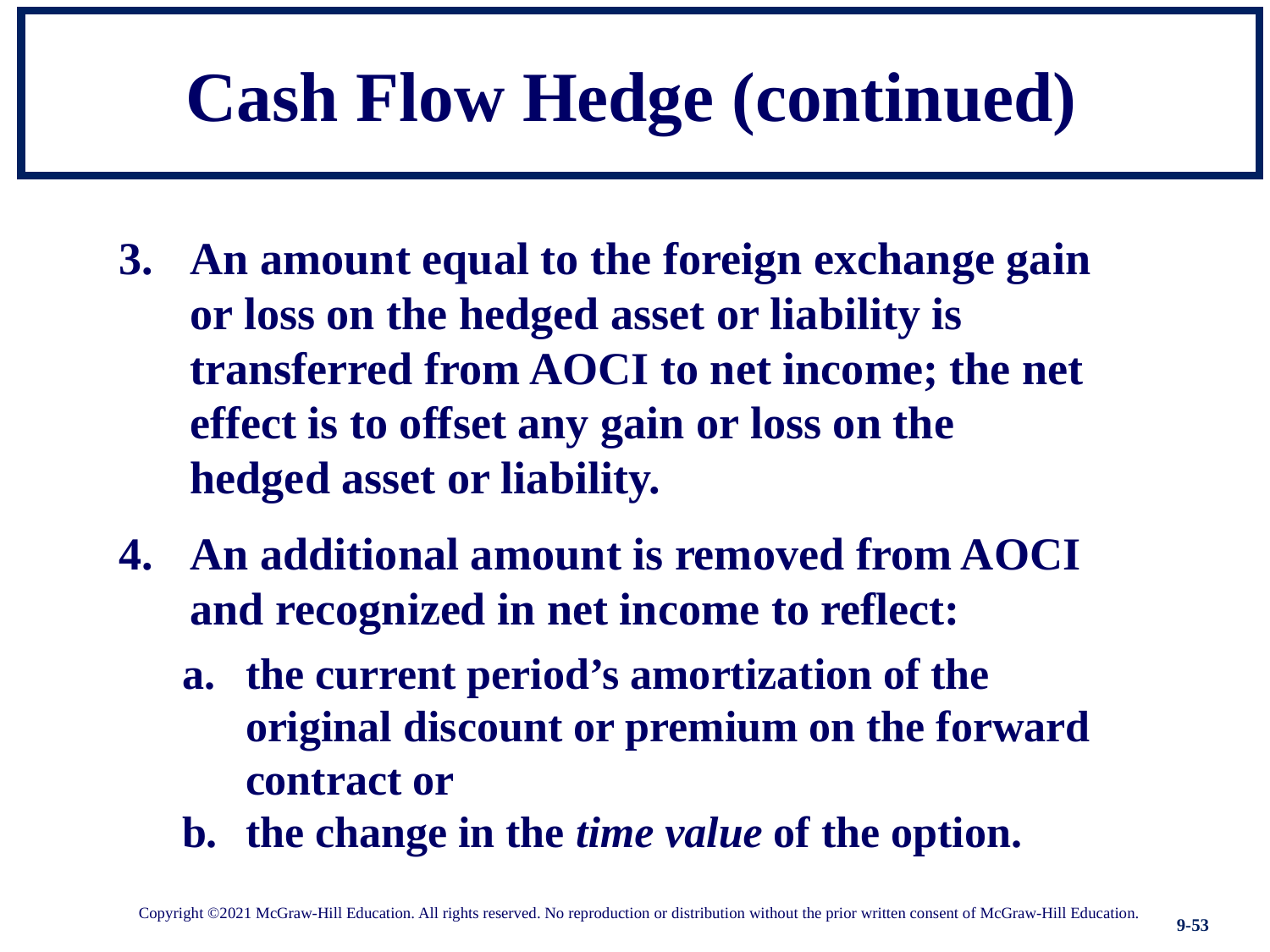

# Cash Flow Hedge (continued)
An amount equal to the foreign exchange gain or loss on the hedged asset or liability is transferred from AOCI to net income; the net effect is to offset any gain or loss on the hedged asset or liability.
An additional amount is removed from AOCI and recognized in net income to reflect:
the current period’s amortization of the original discount or premium on the forward contract or
the change in the time value of the option.

Copyright ©2021 McGraw-Hill Education. All rights reserved. No reproduction or distribution without the prior written consent of McGraw-Hill Education.
9-53